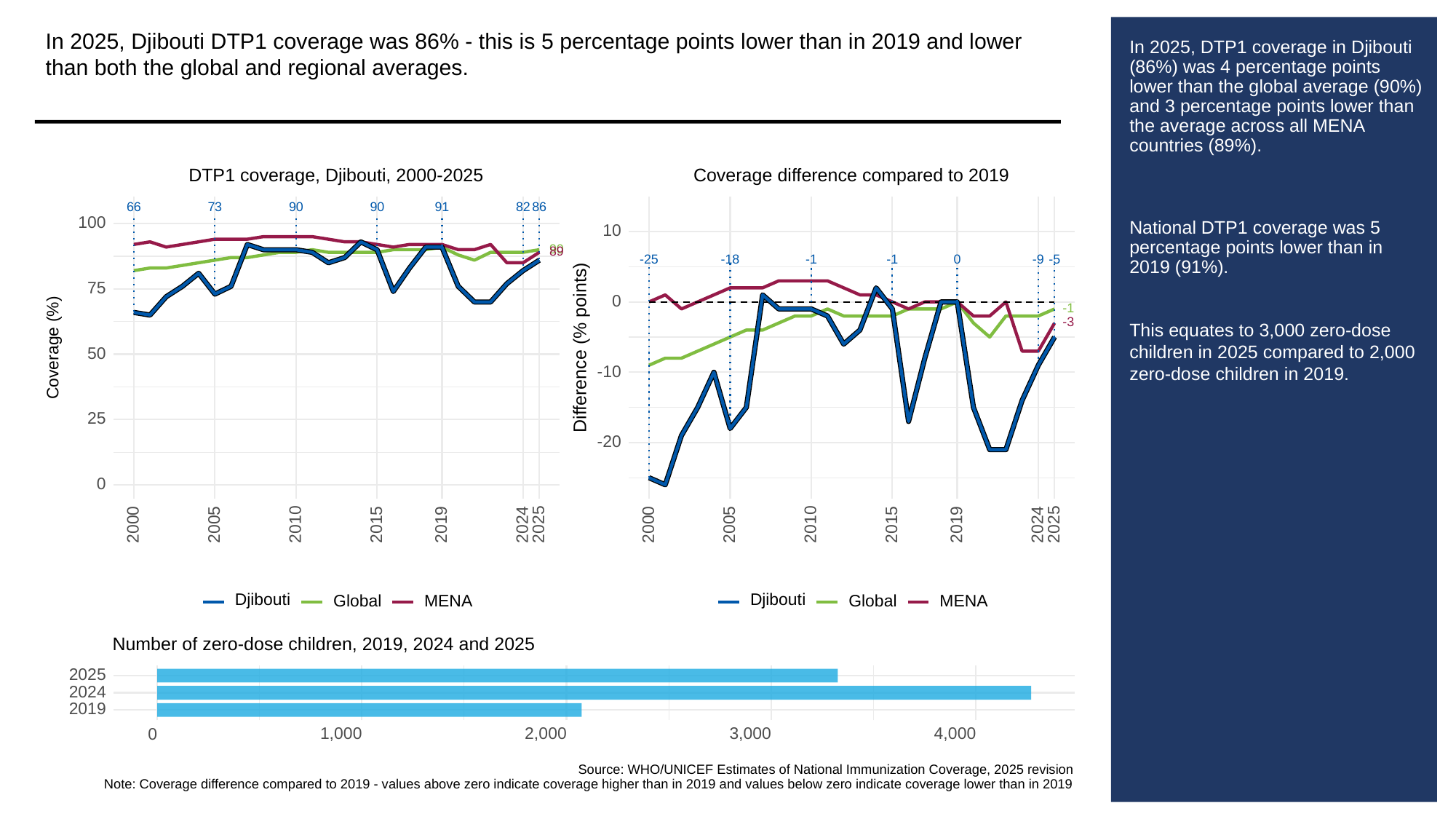

In 2025, Djibouti DTP1 coverage was 86% - this is 5 percentage points lower than in 2019 and lower than both the global and regional averages.
# In 2025, DTP1 coverage in Djibouti (86%) was 4 percentage points lower than the global average (90%) and 3 percentage points lower than the average across all MENA countries (89%).

National DTP1 coverage was 5 percentage points lower than in 2019 (91%).

This equates to 3,000 zero-dose children in 2025 compared to 2,000 zero-dose children in 2019.

Coverage difference compared to 2019
DTP1 coverage, Djibouti, 2000-2025

73
66
90
90
91
82
86
100

10

90

89
-25
-18
0
-9
-1
-1
-5

75

0

-1
-3

Difference (% points)
Coverage (%)
50

-10

25

-20

0

2000
2005
2010
2015
2019
2024
2025
2000
2005
2010
2015
2019
2024
2025
Djibouti
Djibouti
Global
Global
MENA
MENA

Number of zero-dose children, 2019, 2024 and 2025

2025

2024

2019

1,000
2,000
3,000
4,000
0
Source: WHO/UNICEF Estimates of National Immunization Coverage, 2025 revision
Note: Coverage difference compared to 2019 - values above zero indicate coverage higher than in 2019 and values below zero indicate coverage lower than in 2019